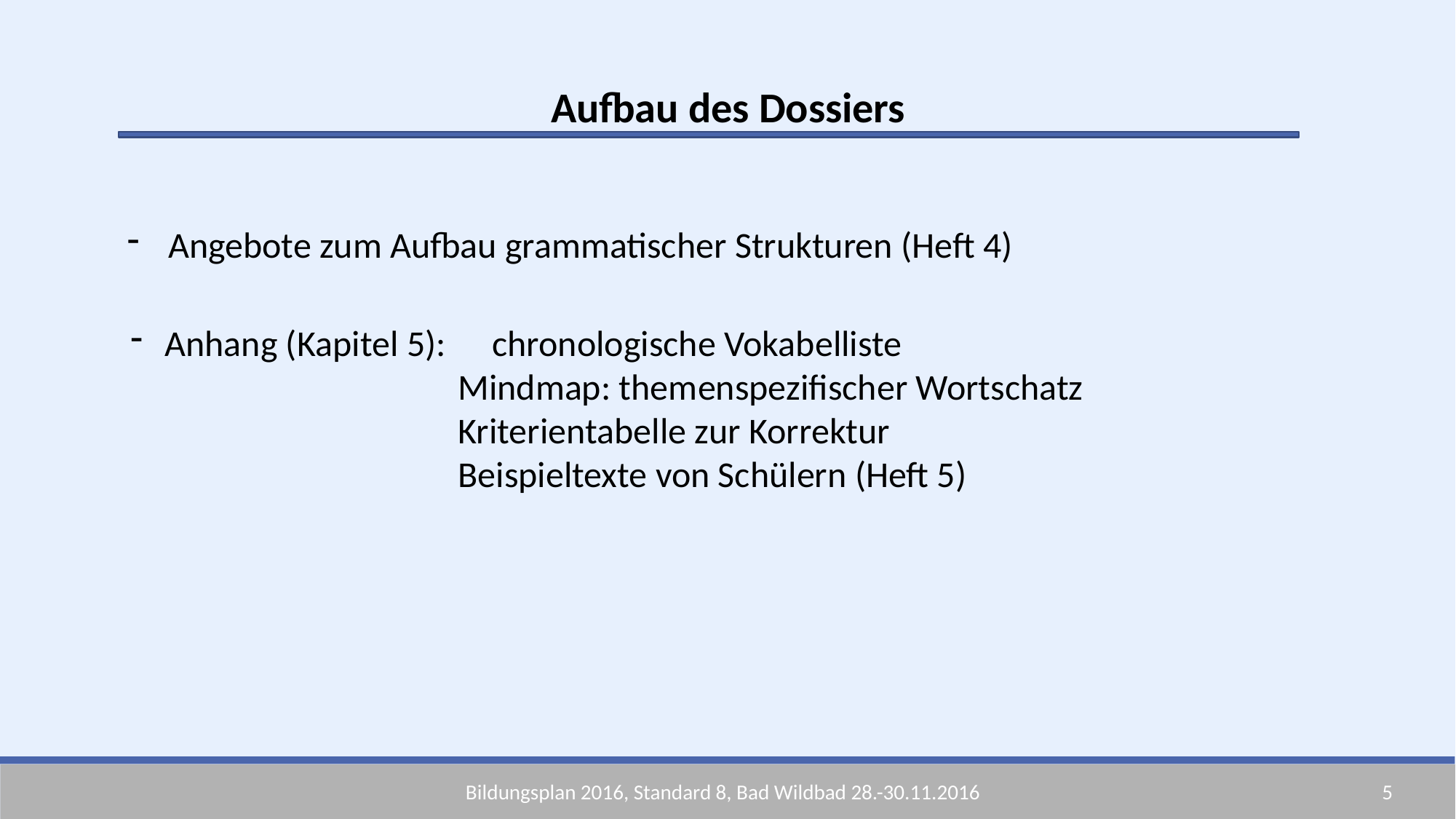

Aufbau des Dossiers

Angebote zum Aufbau grammatischer Strukturen (Heft 4)
Anhang (Kapitel 5): 	chronologische Vokabelliste
			Mindmap: themenspezifischer Wortschatz
			Kriterientabelle zur Korrektur
			Beispieltexte von Schülern (Heft 5)